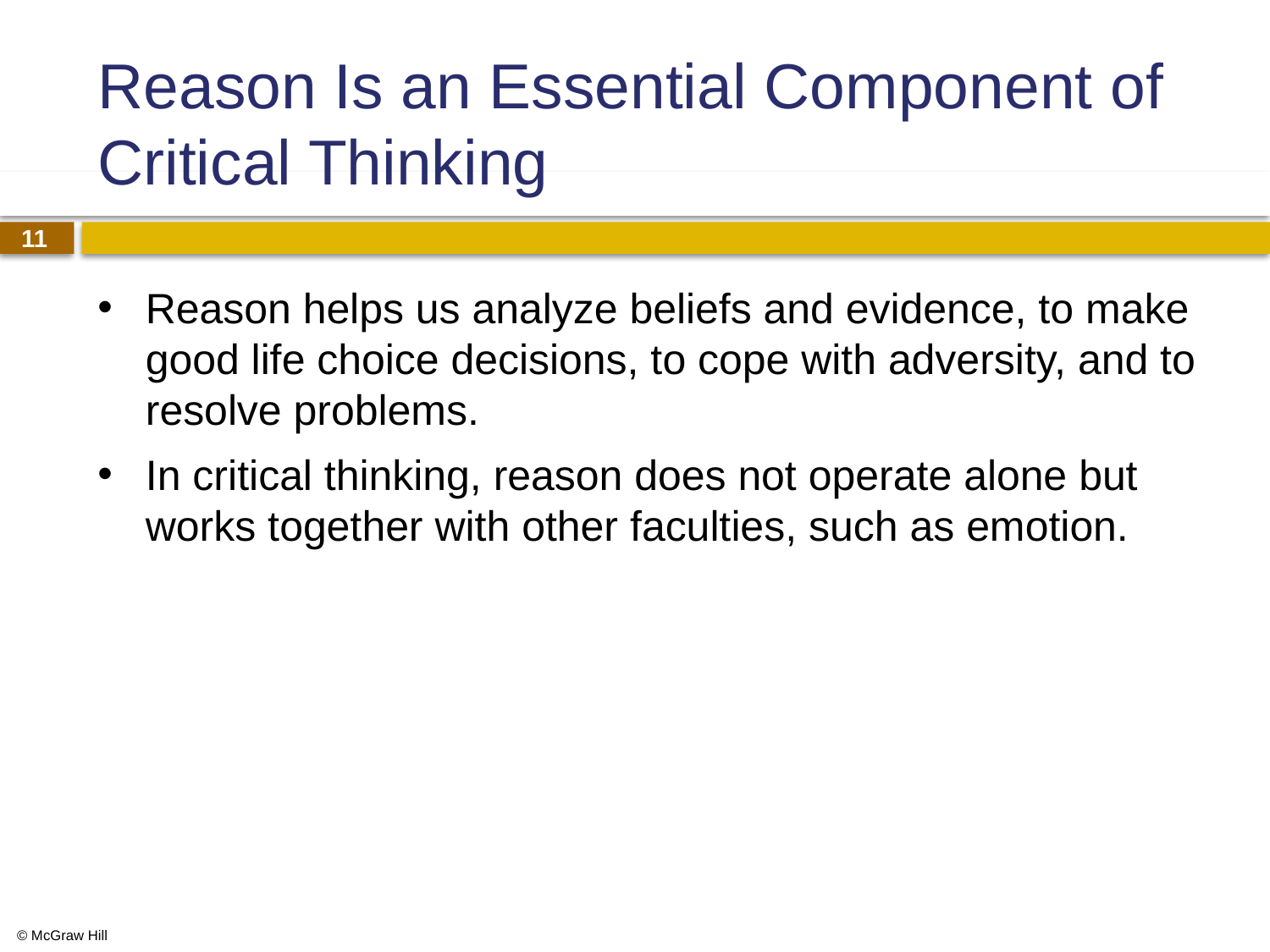

# Reason Is an Essential Component of Critical Thinking
Reason helps us analyze beliefs and evidence, to make good life choice decisions, to cope with adversity, and to resolve problems.
In critical thinking, reason does not operate alone but works together with other faculties, such as emotion.